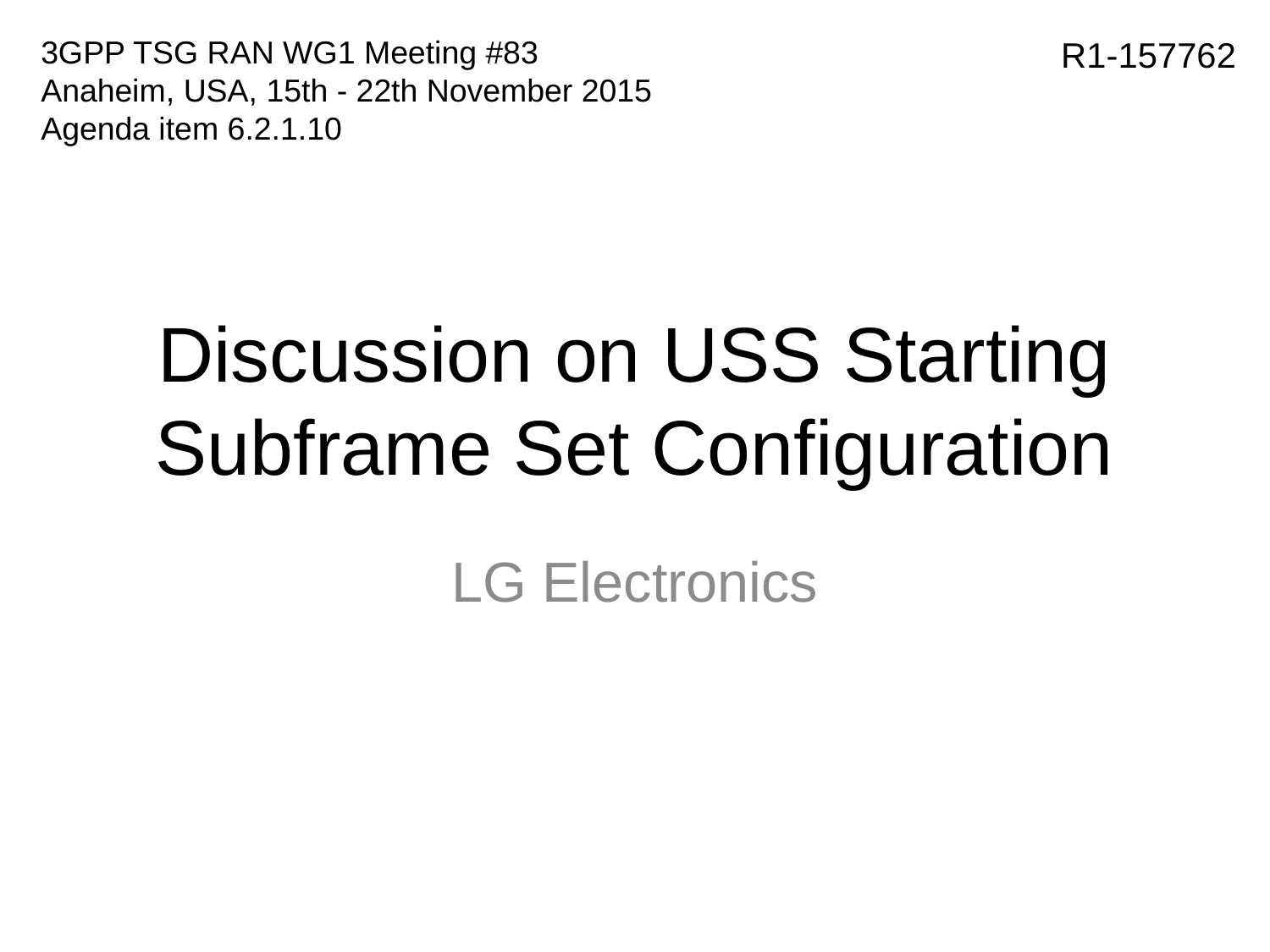

3GPP TSG RAN WG1 Meeting #83
Anaheim, USA, 15th - 22th November 2015
Agenda item 6.2.1.10
R1-157762
# Discussion on USS Starting Subframe Set Configuration
LG Electronics